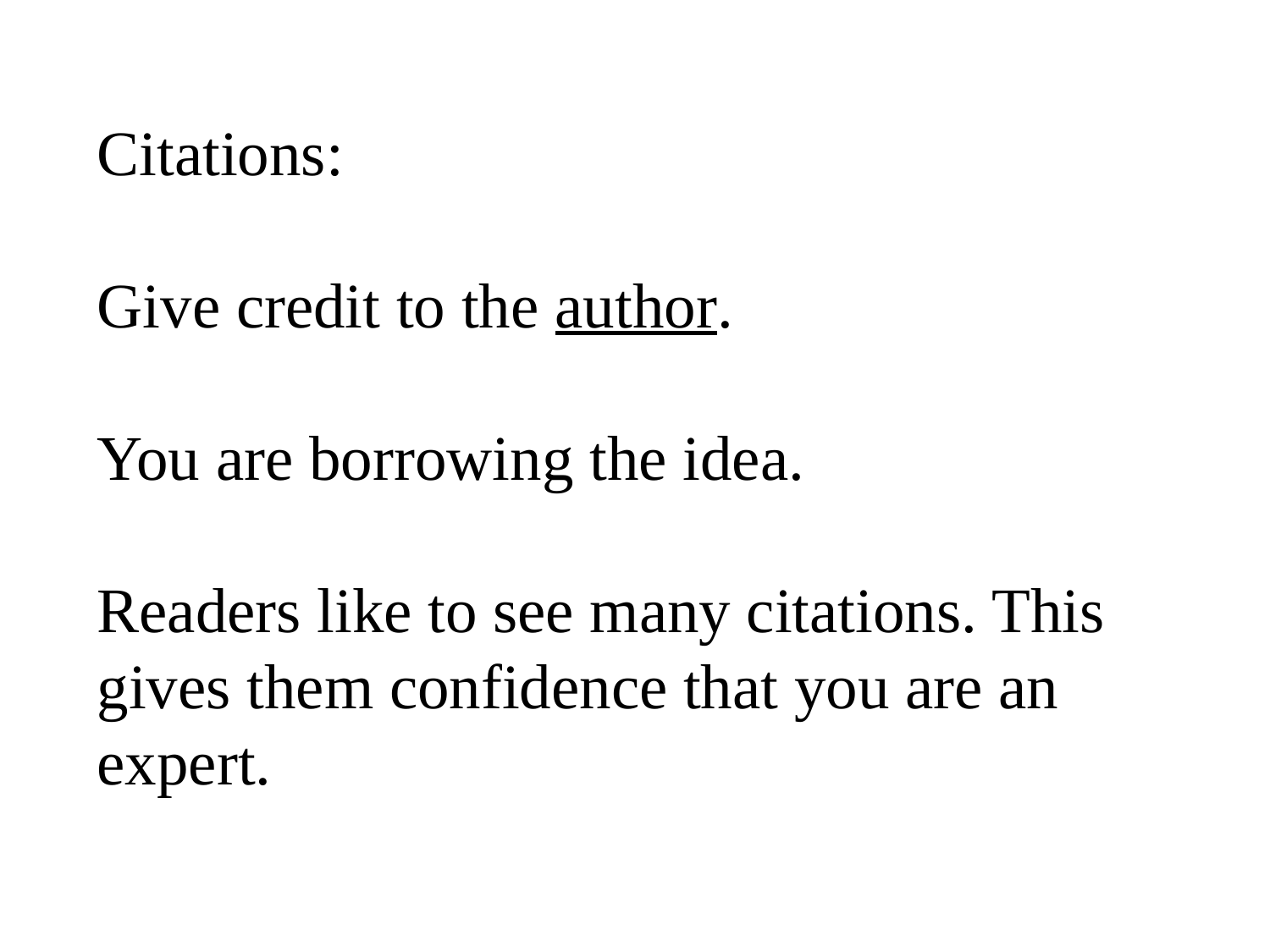

Citations:

Give credit to the author.

You are borrowing the idea.

Readers like to see many citations. This gives them confidence that you are an expert.